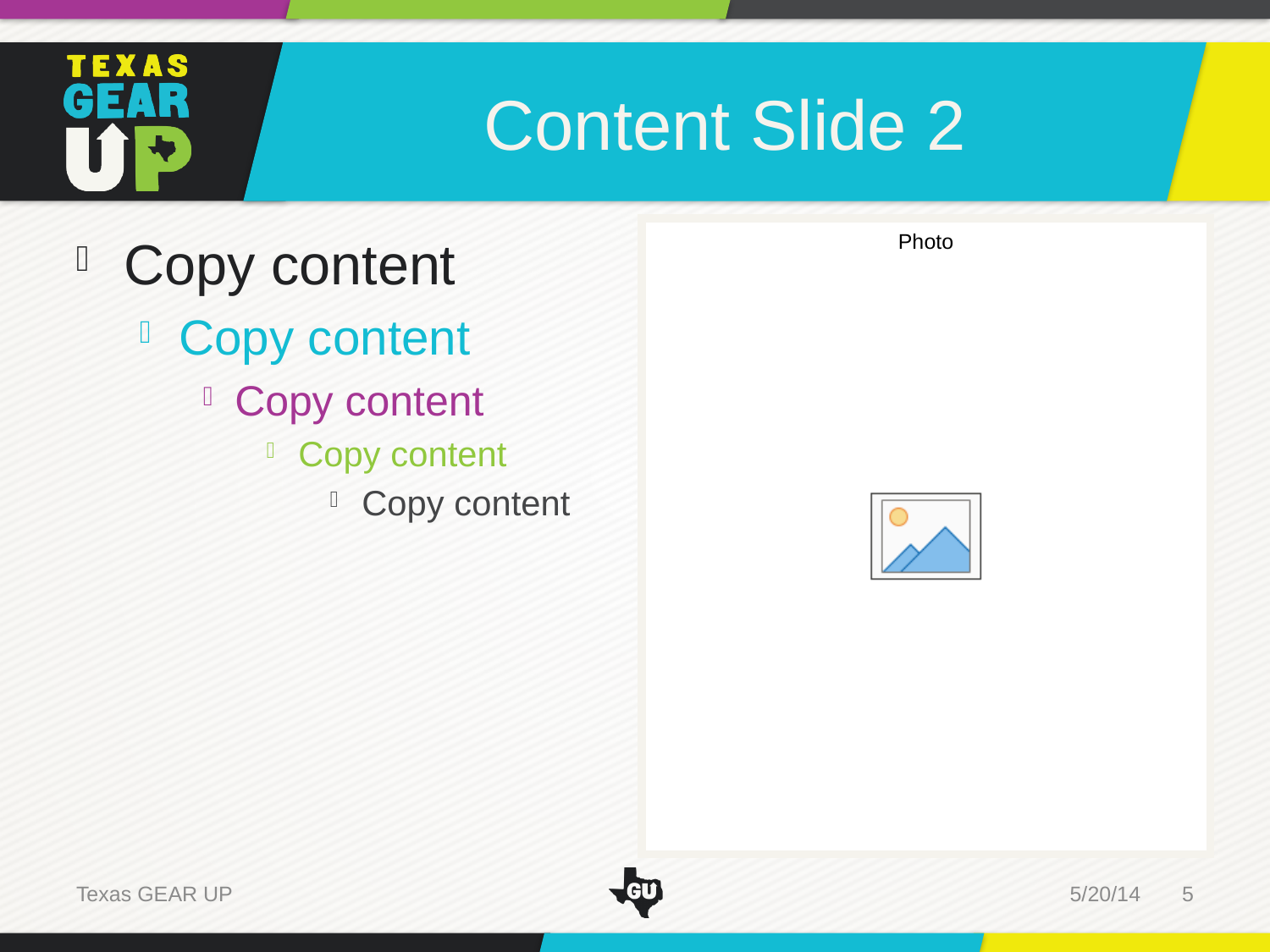

Content Slide 2
Copy content
Copy content
Copy content
Copy content
Copy content

5/20/14
5
Texas GEAR UP